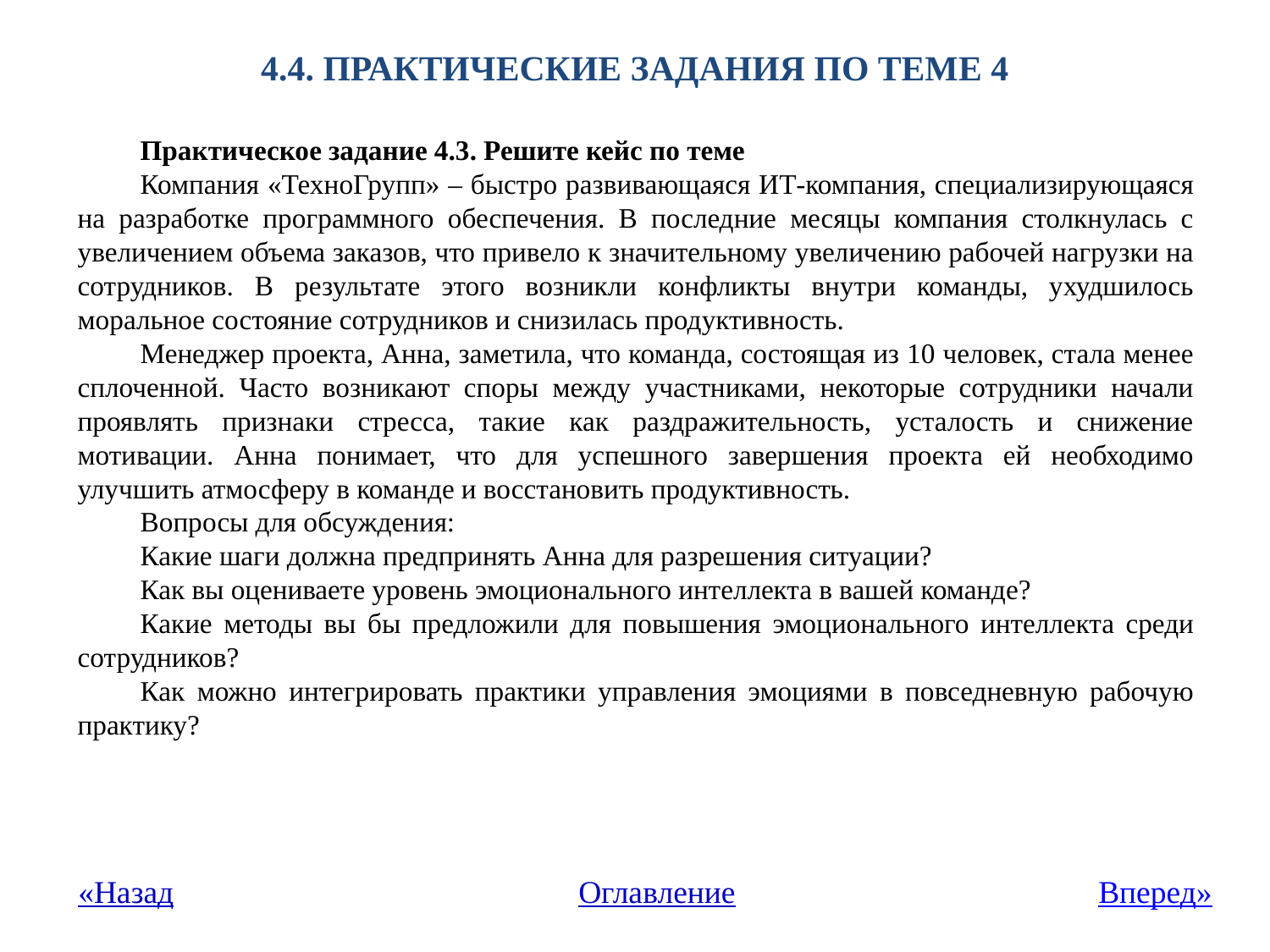

# 4.4. Практические задания по теме 4
Практическое задание 4.3. Решите кейс по теме
Компания «ТехноГрупп» – быстро развивающаяся ИТ-компания, специализирующаяся на разработке программного обеспечения. В последние месяцы компания столкнулась с увеличением объема заказов, что привело к значительному увеличению рабочей нагрузки на сотрудников. В результате этого возникли конфликты внутри команды, ухудшилось моральное состояние сотрудников и снизилась продуктивность.
Менеджер проекта, Анна, заметила, что команда, состоящая из 10 человек, стала менее сплоченной. Часто возникают споры между участниками, некоторые сотрудники начали проявлять признаки стресса, такие как раздражительность, усталость и снижение мотивации. Анна понимает, что для успешного завершения проекта ей необходимо улучшить атмосферу в команде и восстановить продуктивность.
Вопросы для обсуждения:
Какие шаги должна предпринять Анна для разрешения ситуации?
Как вы оцениваете уровень эмоционального интеллекта в вашей команде?
Какие методы вы бы предложили для повышения эмоционального интеллекта среди сотрудников?
Как можно интегрировать практики управления эмоциями в повседневную рабочую практику?

«Назад
Оглавление
Вперед»